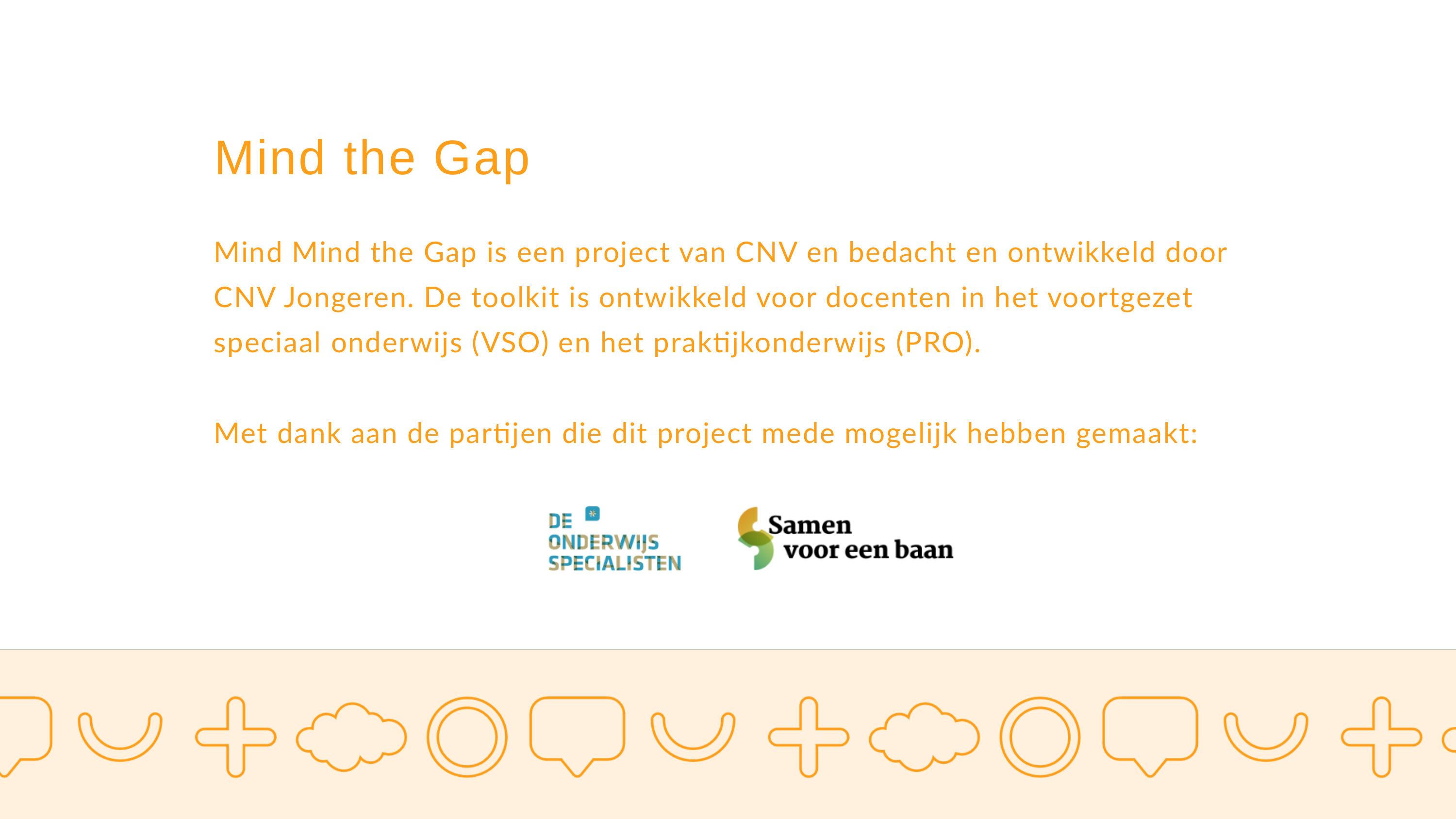

Mind the Gap
Mind Mind the Gap is een project van CNV en bedacht en ontwikkeld door CNV Jongeren. De toolkit is ontwikkeld voor docenten in het voortgezet speciaal onderwijs (VSO) en het praktijkonderwijs (PRO).

Met dank aan de partijen die dit project mede mogelijk hebben gemaakt: